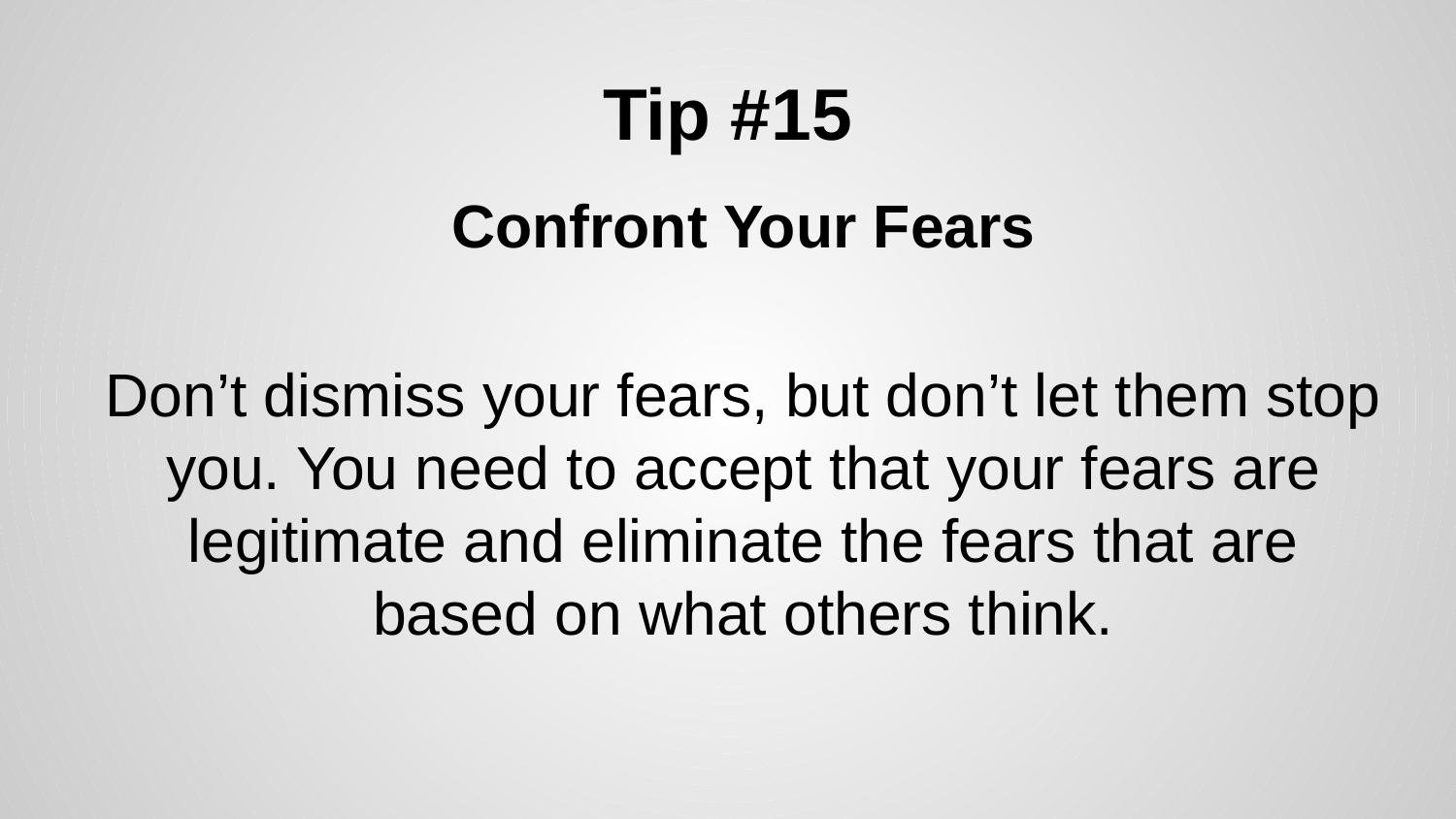

# Tip #15

Confront Your Fears

Don’t dismiss your fears, but don’t let them stop you. You need to accept that your fears are legitimate and eliminate the fears that are based on what others think.